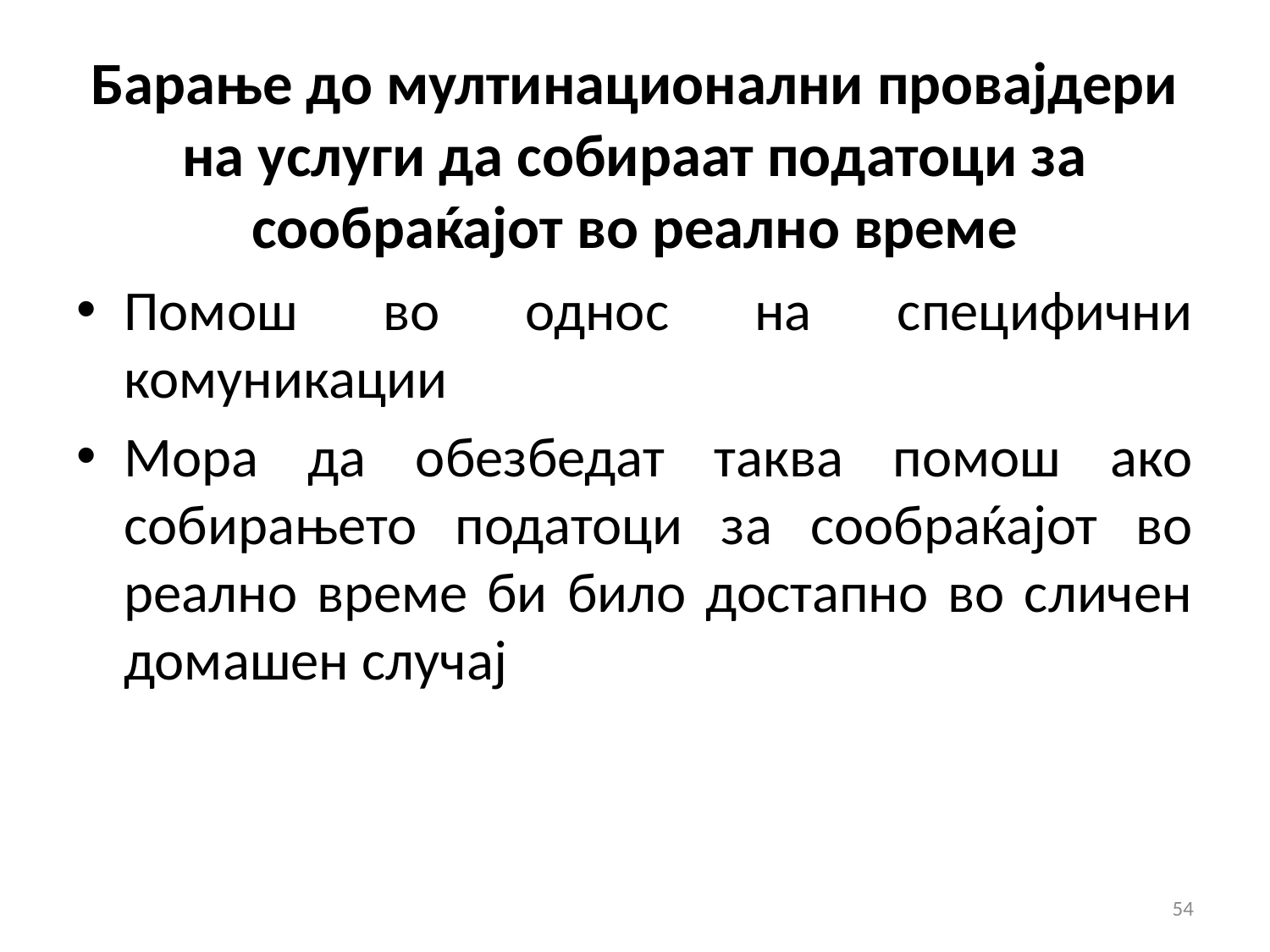

# Барање до мултинационални провајдери на услуги да собираат податоци за сообраќајот во реално време
Помош во однос на специфични комуникации
Мора да обезбедат таква помош ако собирањето податоци за сообраќајот во реално време би било достапно во сличен домашен случај
54